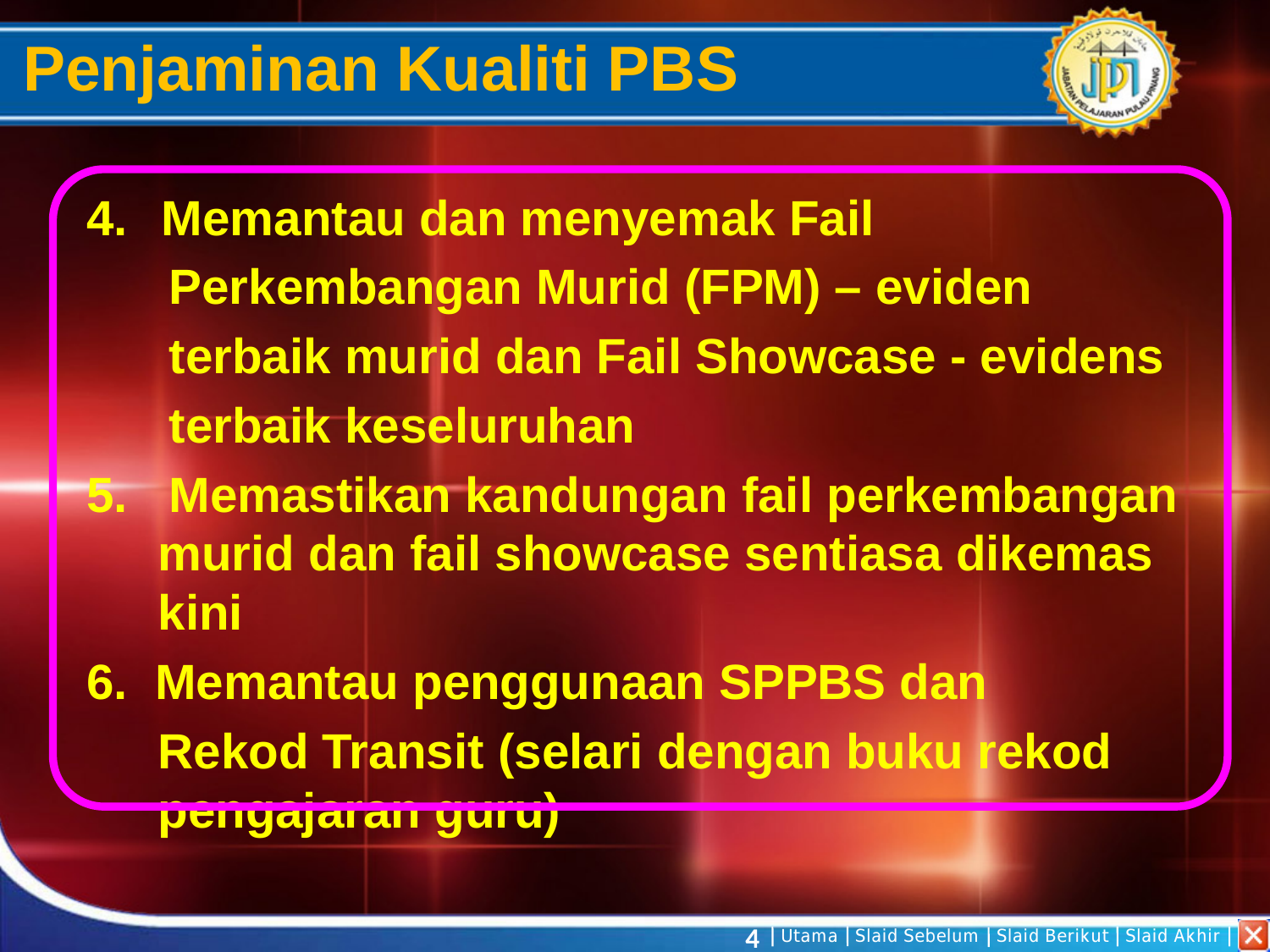

Penjaminan Kualiti PBS

4.	  Memantau dan menyemak Fail
      Perkembangan Murid (FPM) – eviden
      terbaik murid dan Fail Showcase - evidens
      terbaik keseluruhan
5.   Memastikan kandungan fail perkembangan  murid dan fail showcase sentiasa dikemas kini
6.  Memantau penggunaan SPPBS dan
	Rekod Transit (selari dengan buku rekod pengajaran guru)